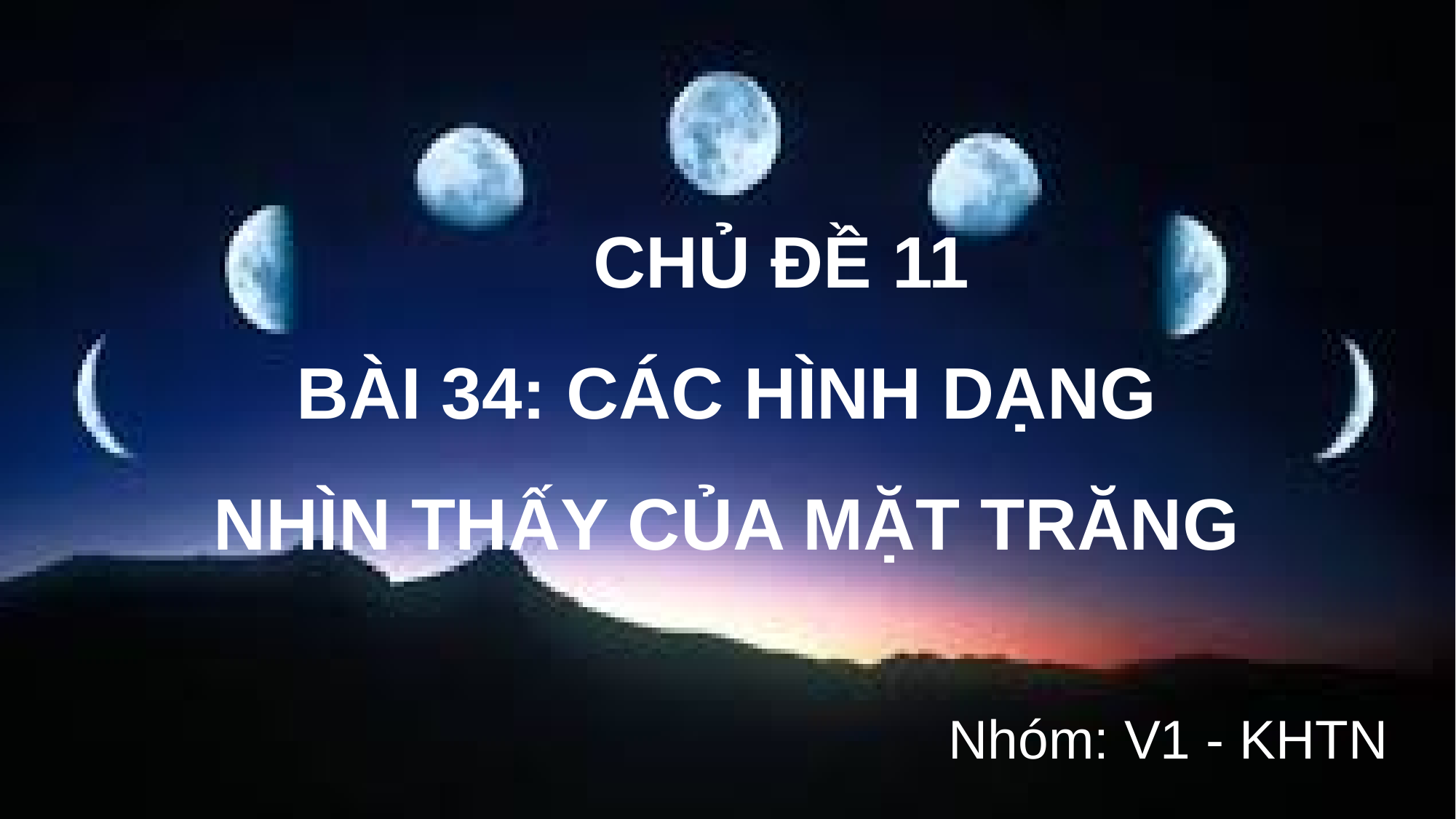

CHỦ ĐỀ 11
BÀI 34: CÁC HÌNH DẠNG NHÌN THẤY CỦA MẶT TRĂNG
Nhóm: V1 - KHTN